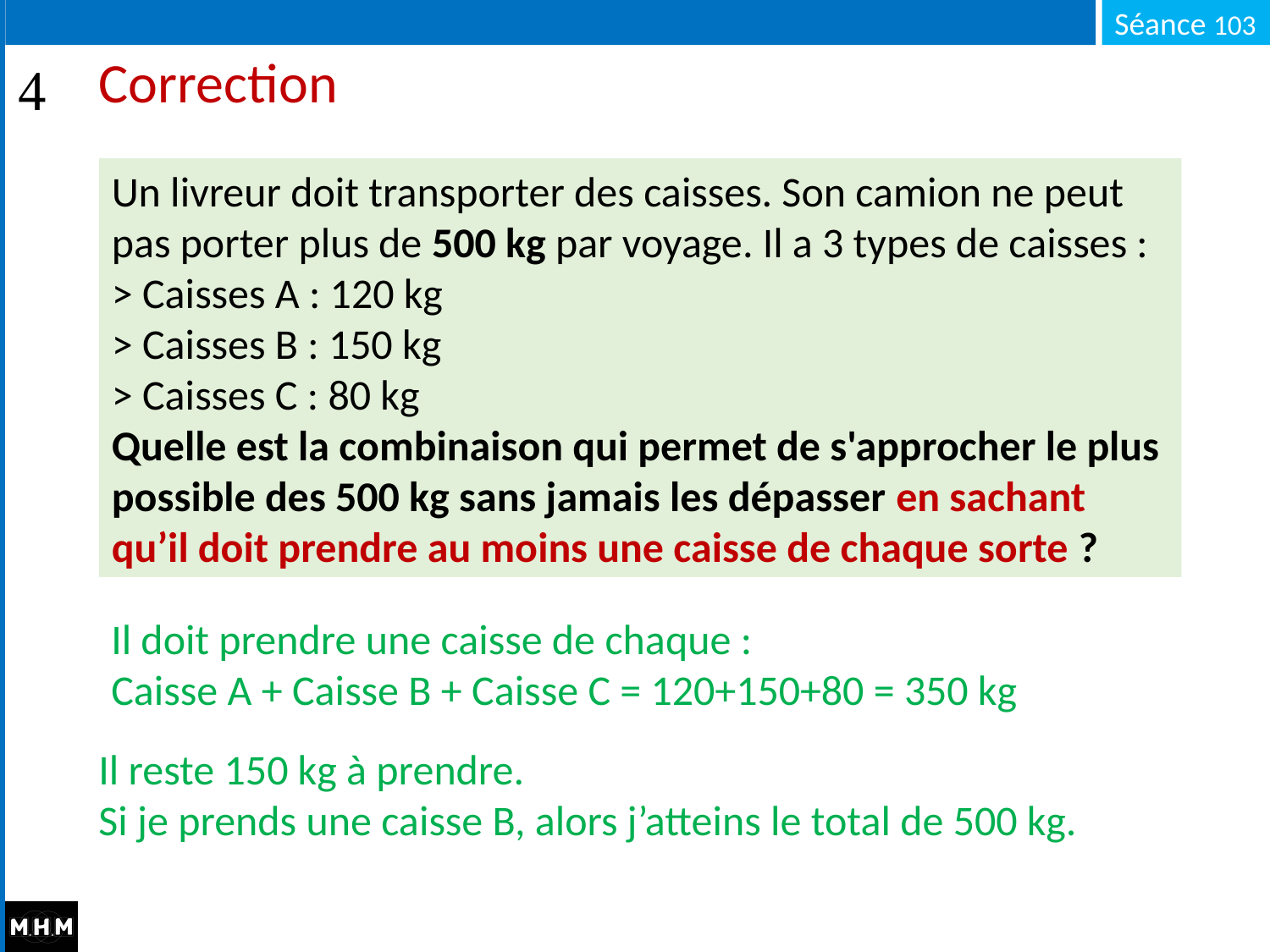

# Correction
Un livreur doit transporter des caisses. Son camion ne peut pas porter plus de 500 kg par voyage. Il a 3 types de caisses :
> Caisses A : 120 kg
> Caisses B : 150 kg
> Caisses C : 80 kg
Quelle est la combinaison qui permet de s'approcher le plus possible des 500 kg sans jamais les dépasser en sachant qu’il doit prendre au moins une caisse de chaque sorte ?
Il doit prendre une caisse de chaque :
Caisse A + Caisse B + Caisse C = 120+150+80 = 350 kg
Il reste 150 kg à prendre.
Si je prends une caisse B, alors j’atteins le total de 500 kg.